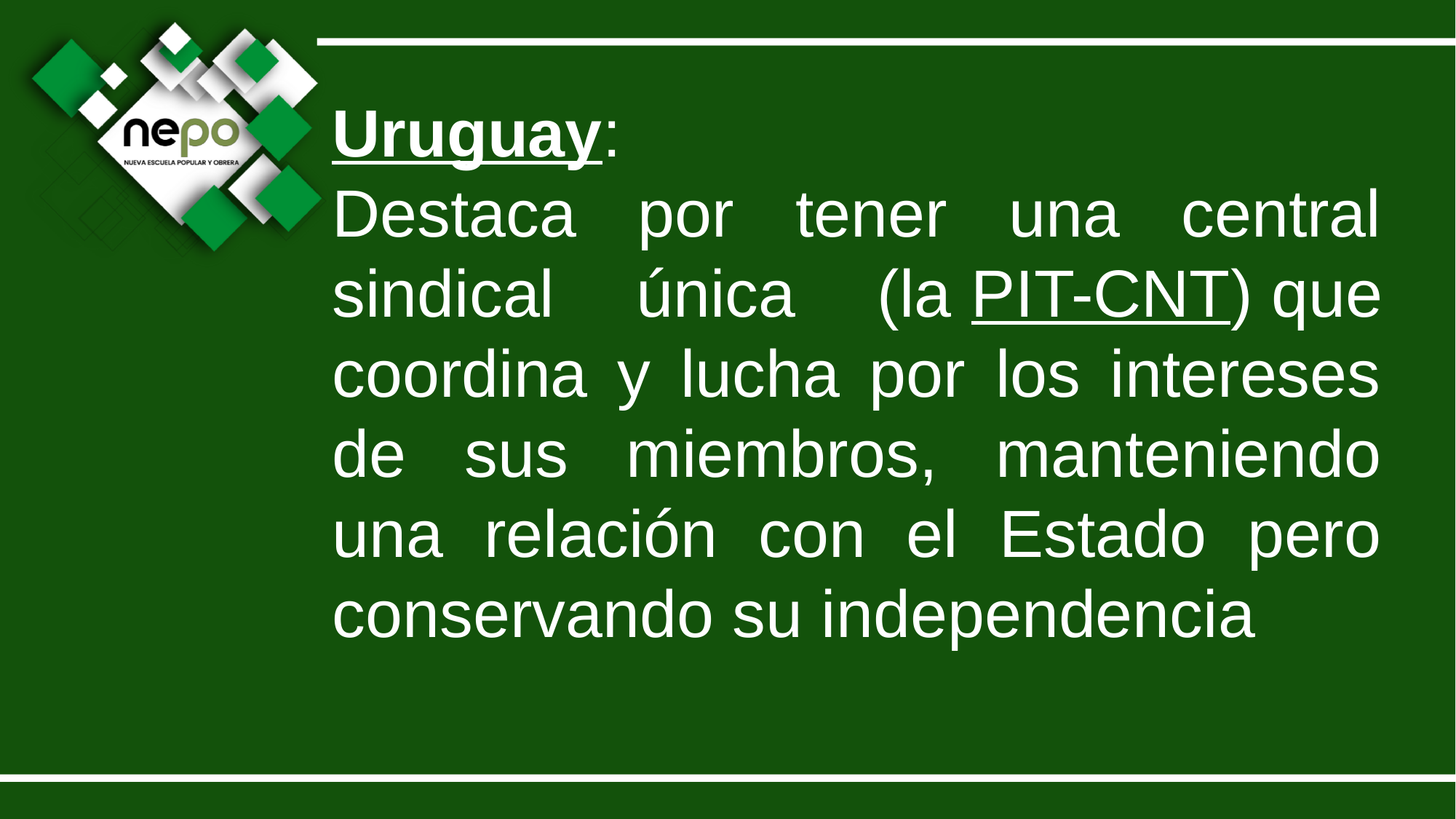

Uruguay:
Destaca por tener una central sindical única (la PIT-CNT) que coordina y lucha por los intereses de sus miembros, manteniendo una relación con el Estado pero conservando su independencia